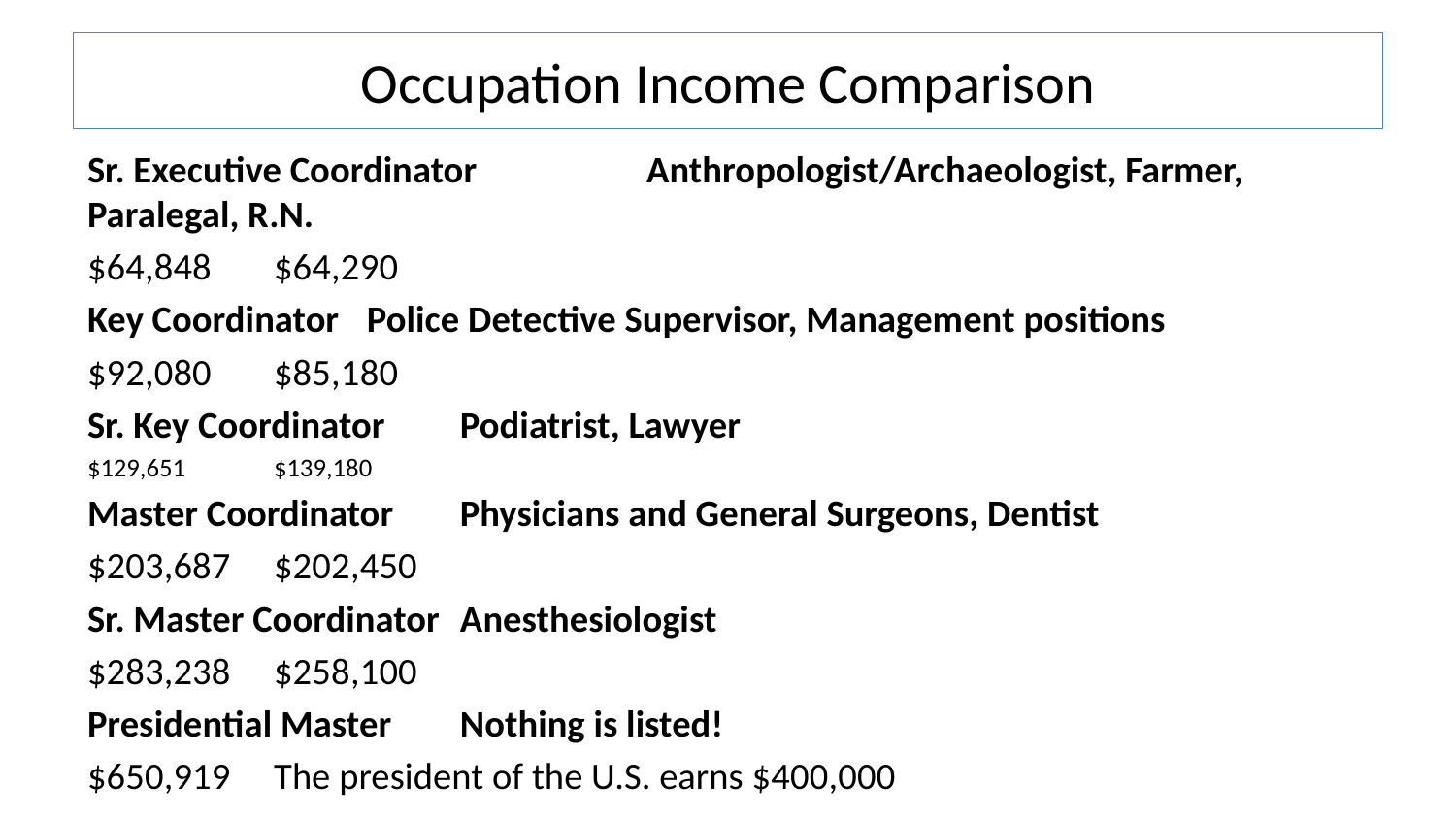

# Occupation Income Comparison
Sr. Executive Coordinator		Anthropologist/Archaeologist, Farmer, 											Paralegal, R.N.
$64,848							$64,290
Key Coordinator			Police Detective Supervisor, Management positions
$92,080							$85,180
Sr. Key Coordinator				Podiatrist, Lawyer
$129,651							$139,180
Master Coordinator				Physicians and General Surgeons, Dentist
$203,687							$202,450
Sr. Master Coordinator			Anesthesiologist
$283,238							$258,100
Presidential Master 				Nothing is listed!
$650,919							The president of the U.S. earns $400,000